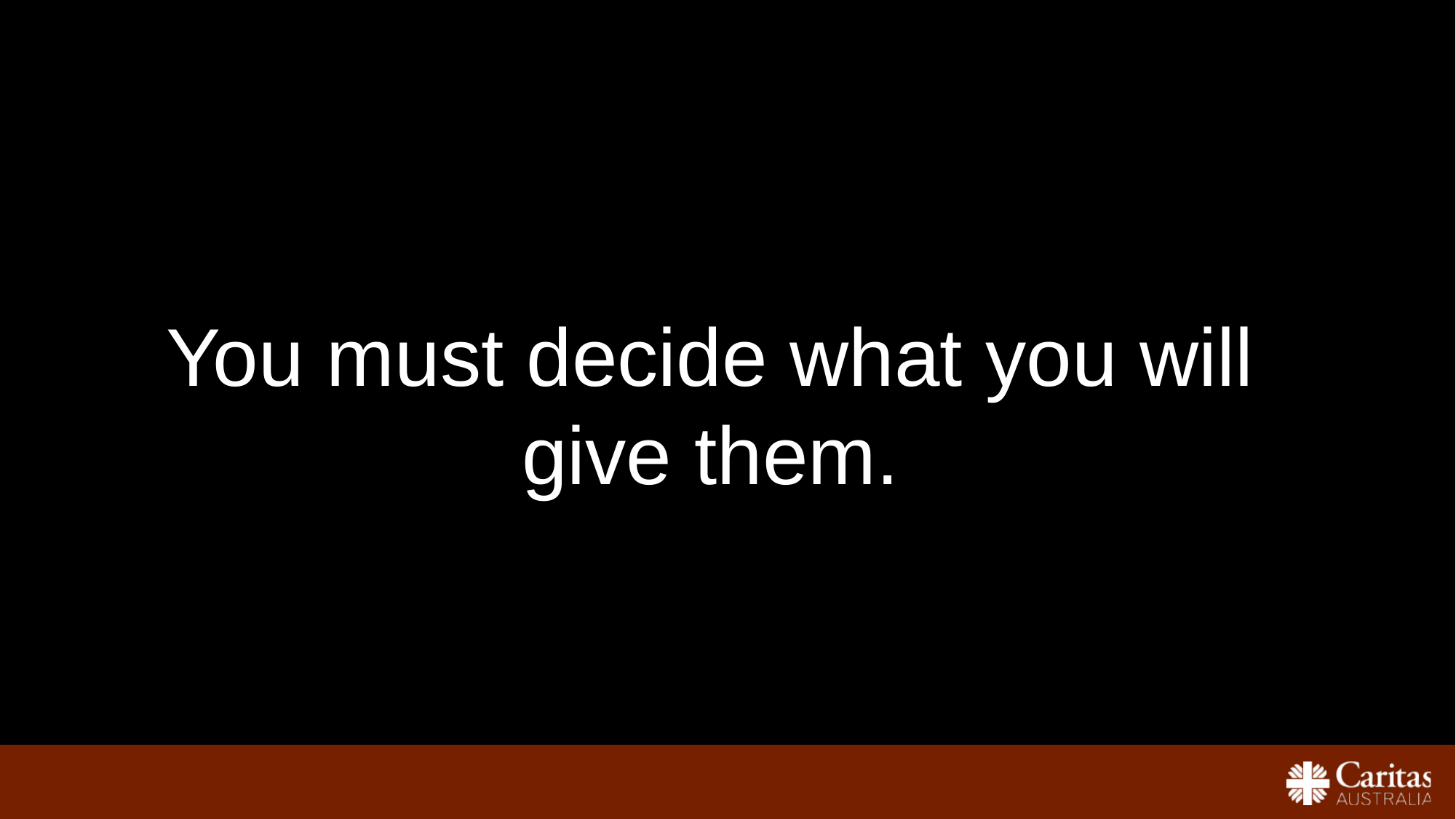

You must decide what you will give them.